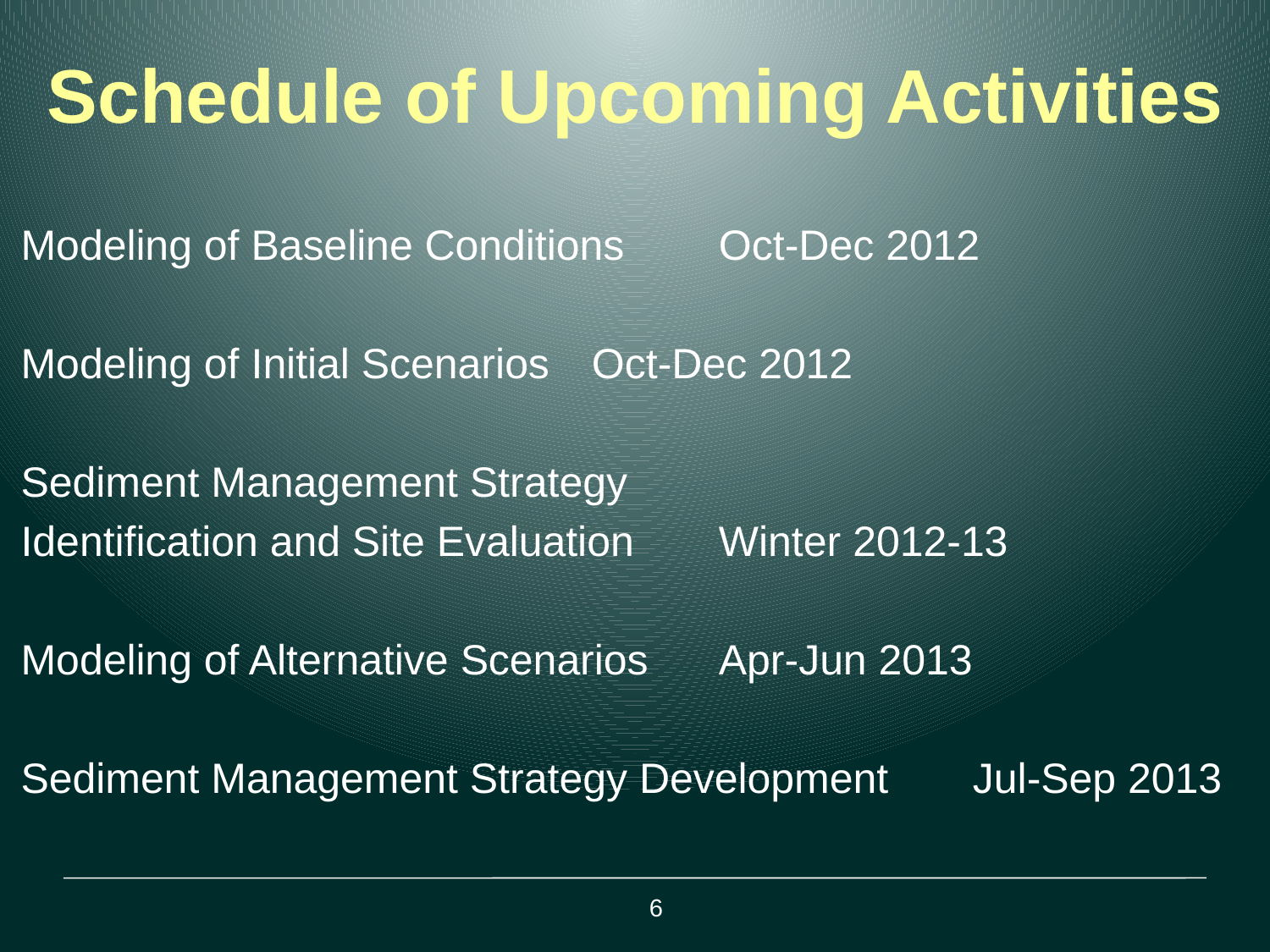

# Schedule of Upcoming Activities
Modeling of Baseline Conditions	Oct-Dec 2012

Modeling of Initial Scenarios	Oct-Dec 2012

Sediment Management Strategy
Identification and Site Evaluation	Winter 2012-13

Modeling of Alternative Scenarios	Apr-Jun 2013

Sediment Management Strategy Development	Jul-Sep 2013

6